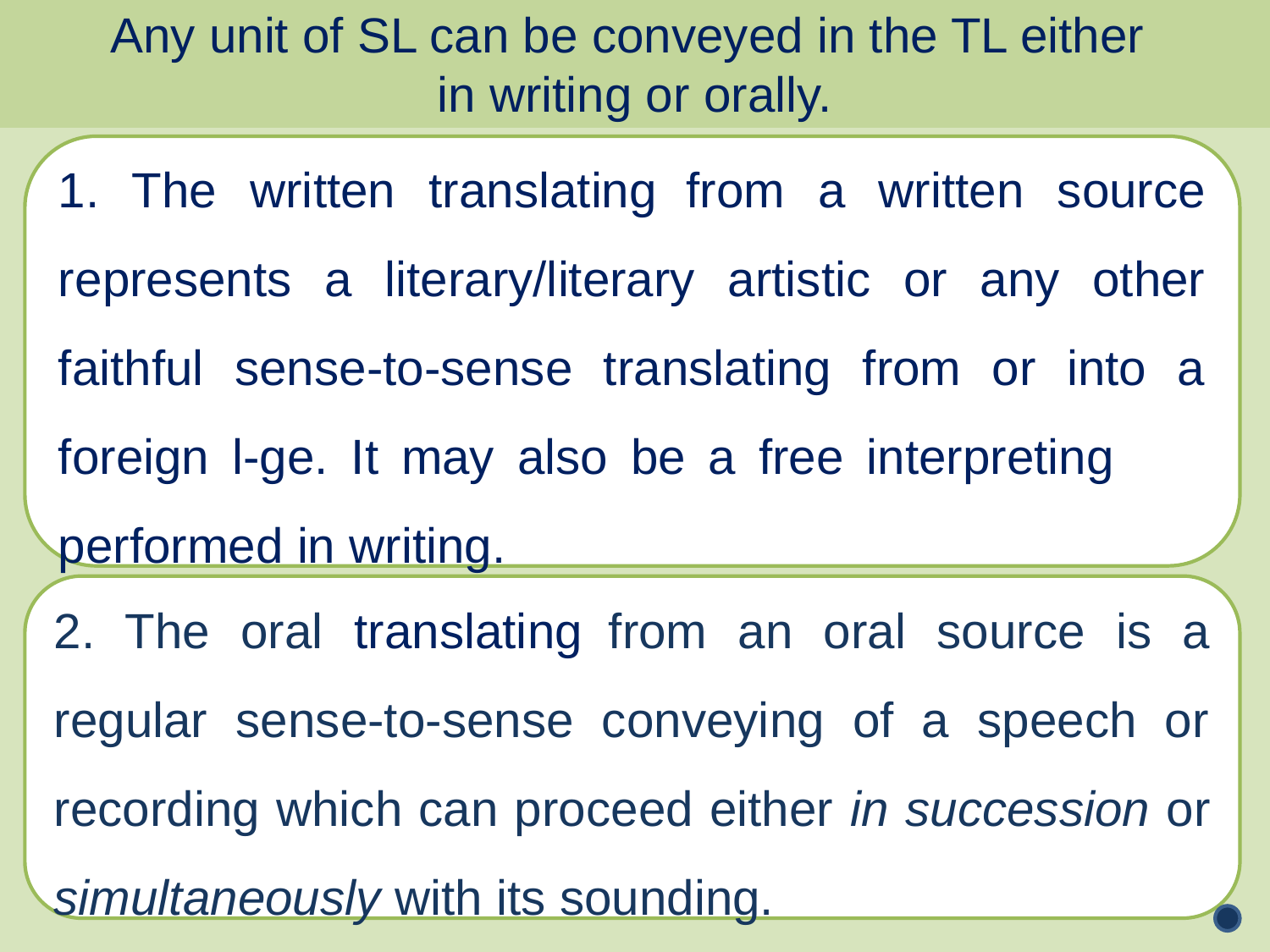

Any unit of SL can be conveyed in the TL either
in writing or orally.
1. The written translating from a written source represents a literary/literary artistic or any other faithful sense-to-sense translating from or into a foreign l-ge. It may also be a free interpreting     performed in writing.
2. The oral translating from an oral source is a regular sense-to-sense conveying of a speech or recording which can proceed either in succession or simultaneously with its sounding.